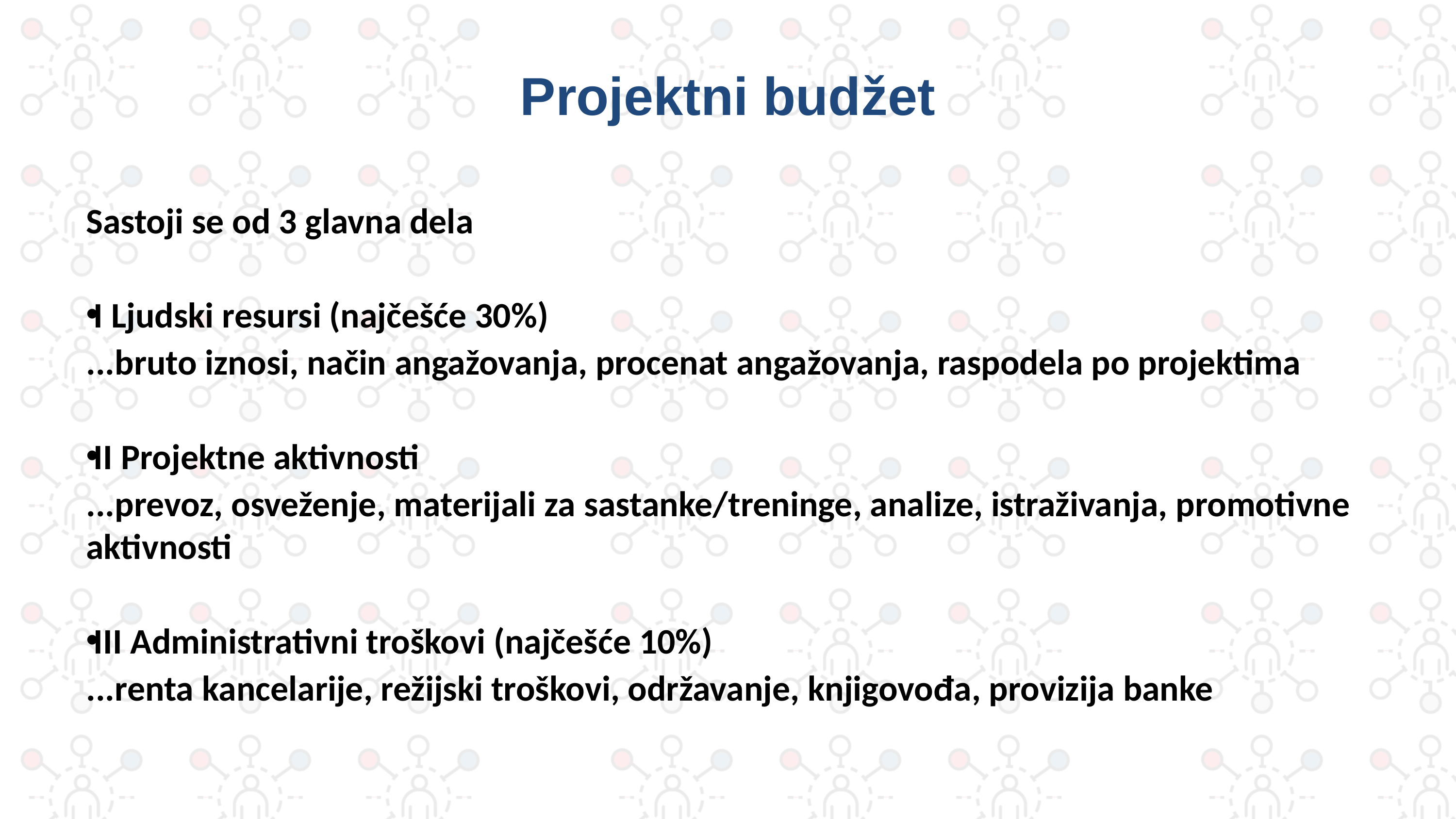

# Projektni budžet
Sastoji se od 3 glavna dela

I Ljudski resursi (najčešće 30%)
...bruto iznosi, način angažovanja, procenat angažovanja, raspodela po projektima

II Projektne aktivnosti
...prevoz, osveženje, materijali za sastanke/treninge, analize, istraživanja, promotivne aktivnosti

III Administrativni troškovi (najčešće 10%)
...renta kancelarije, režijski troškovi, održavanje, knjigovođa, provizija banke